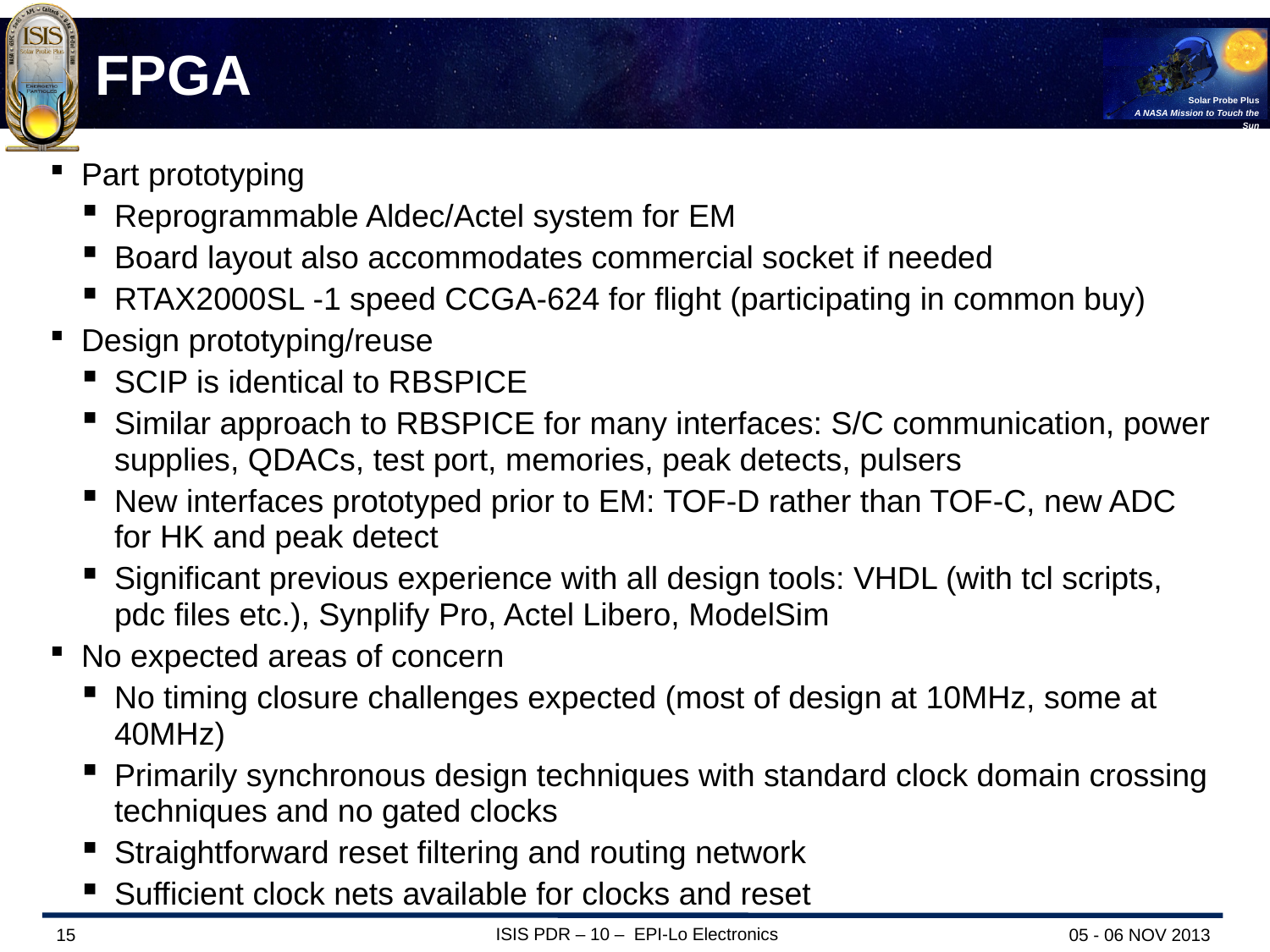

# FPGA
Part prototyping
Reprogrammable Aldec/Actel system for EM
Board layout also accommodates commercial socket if needed
RTAX2000SL -1 speed CCGA-624 for flight (participating in common buy)
Design prototyping/reuse
SCIP is identical to RBSPICE
Similar approach to RBSPICE for many interfaces: S/C communication, power supplies, QDACs, test port, memories, peak detects, pulsers
New interfaces prototyped prior to EM: TOF-D rather than TOF-C, new ADC for HK and peak detect
Significant previous experience with all design tools: VHDL (with tcl scripts, pdc files etc.), Synplify Pro, Actel Libero, ModelSim
No expected areas of concern
No timing closure challenges expected (most of design at 10MHz, some at 40MHz)
Primarily synchronous design techniques with standard clock domain crossing techniques and no gated clocks
Straightforward reset filtering and routing network
Sufficient clock nets available for clocks and reset